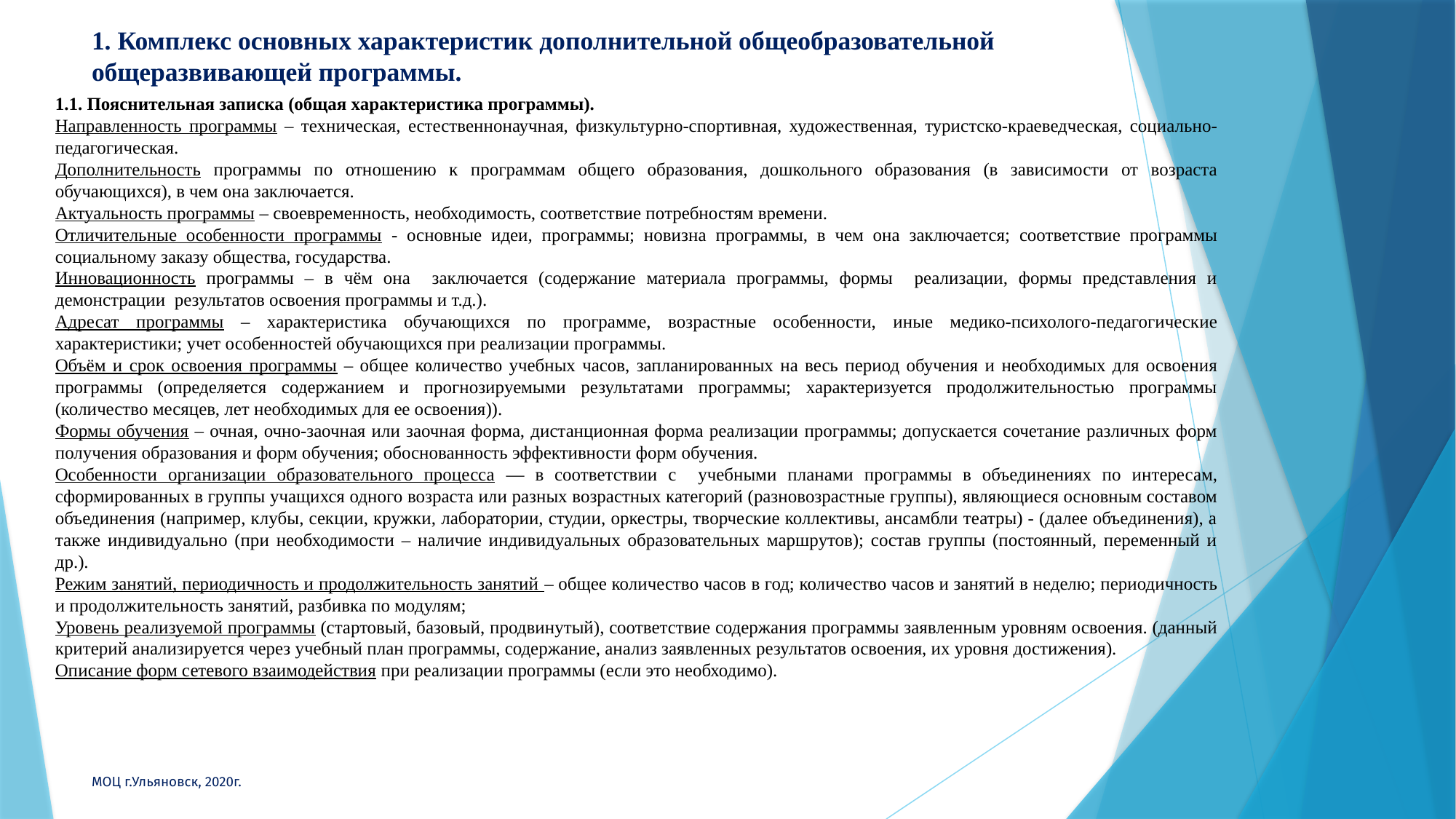

# 1. Комплекс основных характеристик дополнительной общеобразовательной общеразвивающей программы.
1.1. Пояснительная записка (общая характеристика программы).
Направленность программы – техническая, естественнонаучная, физкультурно-спортивная, художественная, туристско-краеведческая, социально-педагогическая.
Дополнительность программы по отношению к программам общего образования, дошкольного образования (в зависимости от возраста обучающихся), в чем она заключается.
Актуальность программы – своевременность, необходимость, соответствие потребностям времени.
Отличительные особенности программы - основные идеи, программы; новизна программы, в чем она заключается; соответствие программы социальному заказу общества, государства.
Инновационность программы – в чём она  заключается (содержание материала программы, формы  реализации, формы представления и демонстрации  результатов освоения программы и т.д.).
Адресат программы – характеристика обучающихся по программе, возрастные особенности, иные медико-психолого-педагогические характеристики; учет особенностей обучающихся при реализации программы.
Объём и срок освоения программы – общее количество учебных часов, запланированных на весь период обучения и необходимых для освоения программы (определяется содержанием и прогнозируемыми результатами программы; характеризуется продолжительностью программы (количество месяцев, лет необходимых для ее освоения)).
Формы обучения – очная, очно-заочная или заочная форма, дистанционная форма реализации программы; допускается сочетание различных форм получения образования и форм обучения; обоснованность эффективности форм обучения.
Особенности организации образовательного процесса — в соответствии с  учебными планами программы в объединениях по интересам, сформированных в группы учащихся одного возраста или разных возрастных категорий (разновозрастные группы), являющиеся основным составом объединения (например, клубы, секции, кружки, лаборатории, студии, оркестры, творческие коллективы, ансамбли театры) - (далее объединения), а также индивидуально (при необходимости – наличие индивидуальных образовательных маршрутов); состав группы (постоянный, переменный и др.).
Режим занятий, периодичность и продолжительность занятий – общее количество часов в год; количество часов и занятий в неделю; периодичность и продолжительность занятий, разбивка по модулям;
Уровень реализуемой программы (стартовый, базовый, продвинутый), соответствие содержания программы заявленным уровням освоения. (данный критерий анализируется через учебный план программы, содержание, анализ заявленных результатов освоения, их уровня достижения).
Описание форм сетевого взаимодействия при реализации программы (если это необходимо).

МОЦ г.Ульяновск, 2020г.